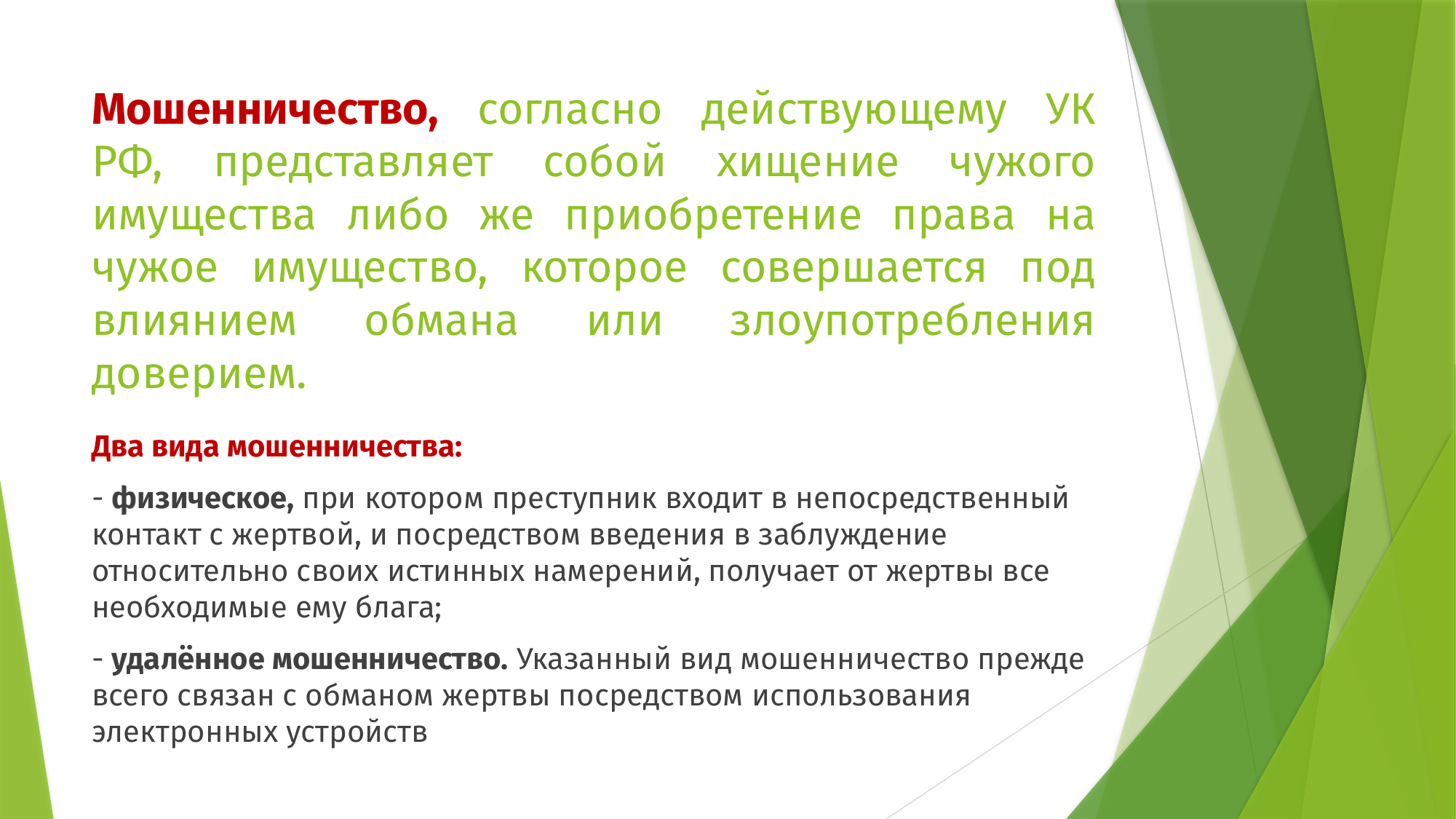

# Мошенничество, согласно действующему УК РФ, представляет собой хищение чужого имущества либо же приобретение права на чужое имущество, которое совершается под влиянием обмана или злоупотребления доверием.
Два вида мошенничества:
- физическое, при котором преступник входит в непосредственный контакт с жертвой, и посредством введения в заблуждение относительно своих истинных намерений, получает от жертвы все необходимые ему блага;
- удалённое мошенничество. Указанный вид мошенничество прежде всего связан с обманом жертвы посредством использования электронных устройств